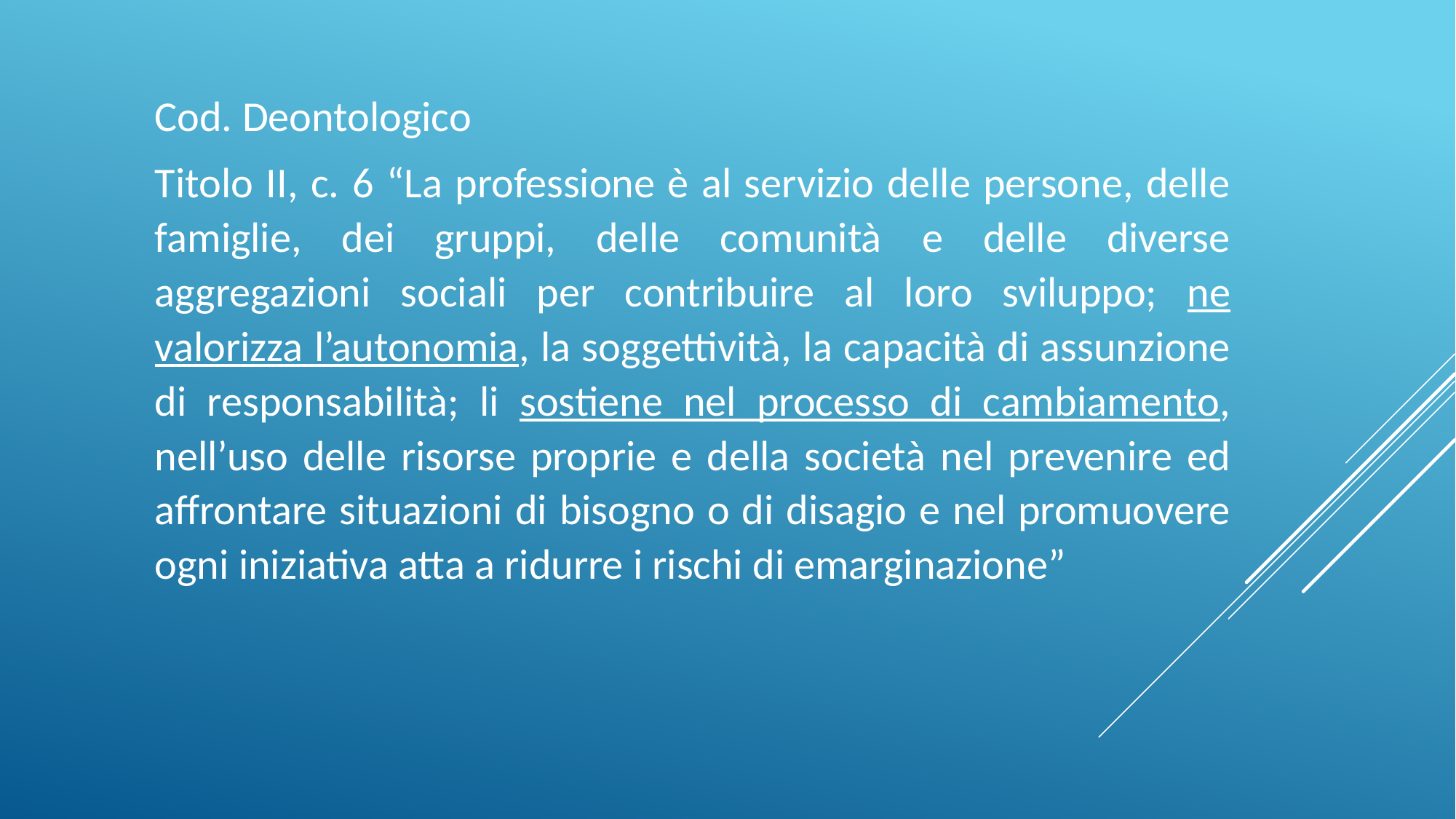

Cod. Deontologico
Titolo II, c. 6 “La professione è al servizio delle persone, delle famiglie, dei gruppi, delle comunità e delle diverse aggregazioni sociali per contribuire al loro sviluppo; ne valorizza l’autonomia, la soggettività, la capacità di assunzione di responsabilità; li sostiene nel processo di cambiamento, nell’uso delle risorse proprie e della società nel prevenire ed affrontare situazioni di bisogno o di disagio e nel promuovere ogni iniziativa atta a ridurre i rischi di emarginazione”